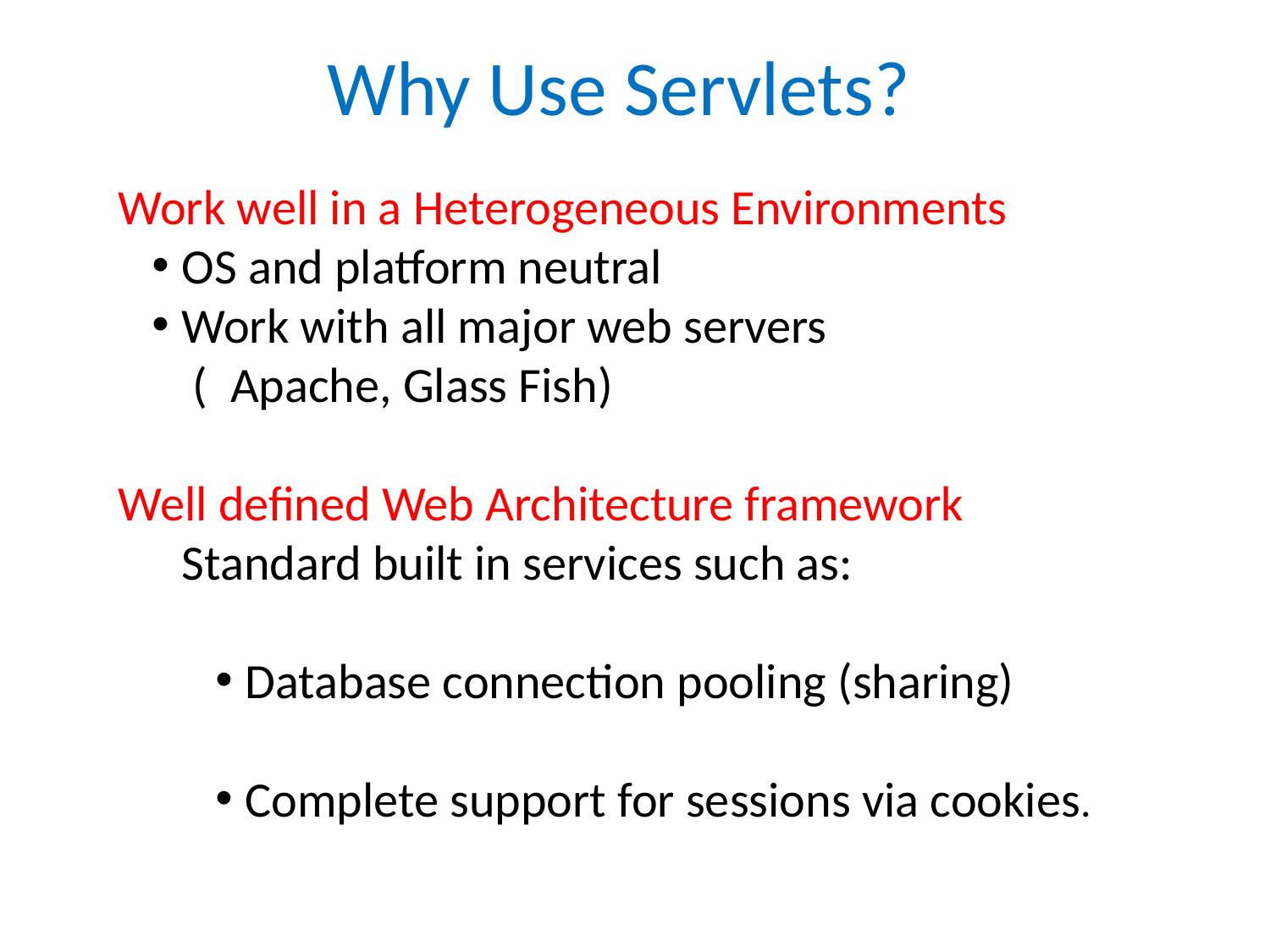

Why Use Servlets?
Work well in a Heterogeneous Environments
OS and platform neutral
Work with all major web servers
 (  Apache, Glass Fish)

Well defined Web Architecture framework
Standard built in services such as:

Database connection pooling (sharing)

Complete support for sessions via cookies.